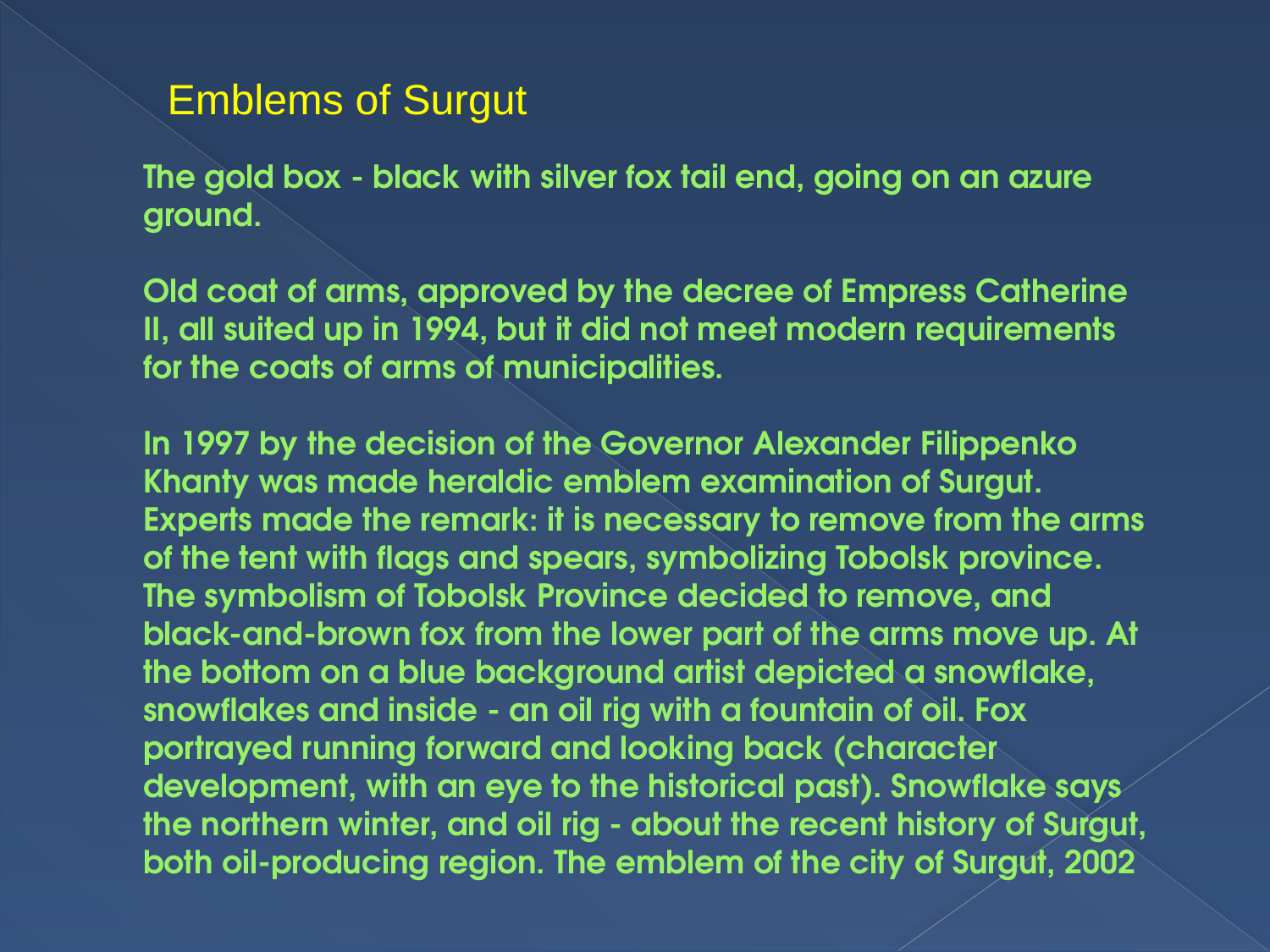

Emblems of Surgut
# The gold box - black with silver fox tail end, going on an azure ground. Old coat of arms, approved by the decree of Empress Catherine II, all suited up in 1994, but it did not meet modern requirements for the coats of arms of municipalities. In 1997 by the decision of the Governor Alexander Filippenko Khanty was made heraldic emblem examination of Surgut. Experts made the remark: it is necessary to remove from the arms of the tent with flags and spears, symbolizing Tobolsk province. The symbolism of Tobolsk Province decided to remove, and black-and-brown fox from the lower part of the arms move up. At the bottom on a blue background artist depicted a snowflake, snowflakes and inside - an oil rig with a fountain of oil. Fox portrayed running forward and looking back (character development, with an eye to the historical past). Snowflake says the northern winter, and oil rig - about the recent history of Surgut, both oil-producing region. The emblem of the city of Surgut, 2002